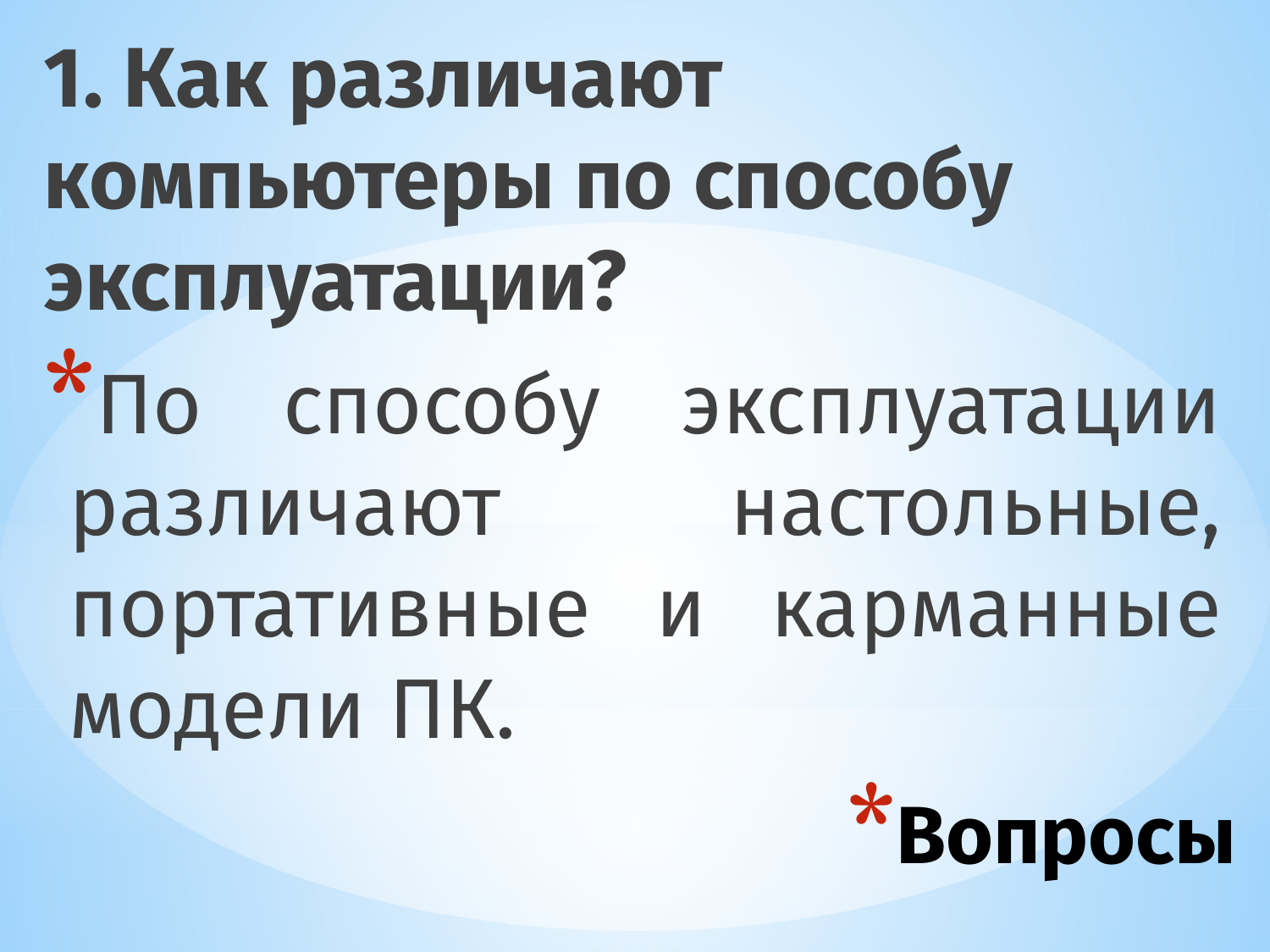

1. Как различают компьютеры по способу эксплуатации?
По способу эксплуатации различают настольные, портативные и карманные модели ПК.
# Вопросы